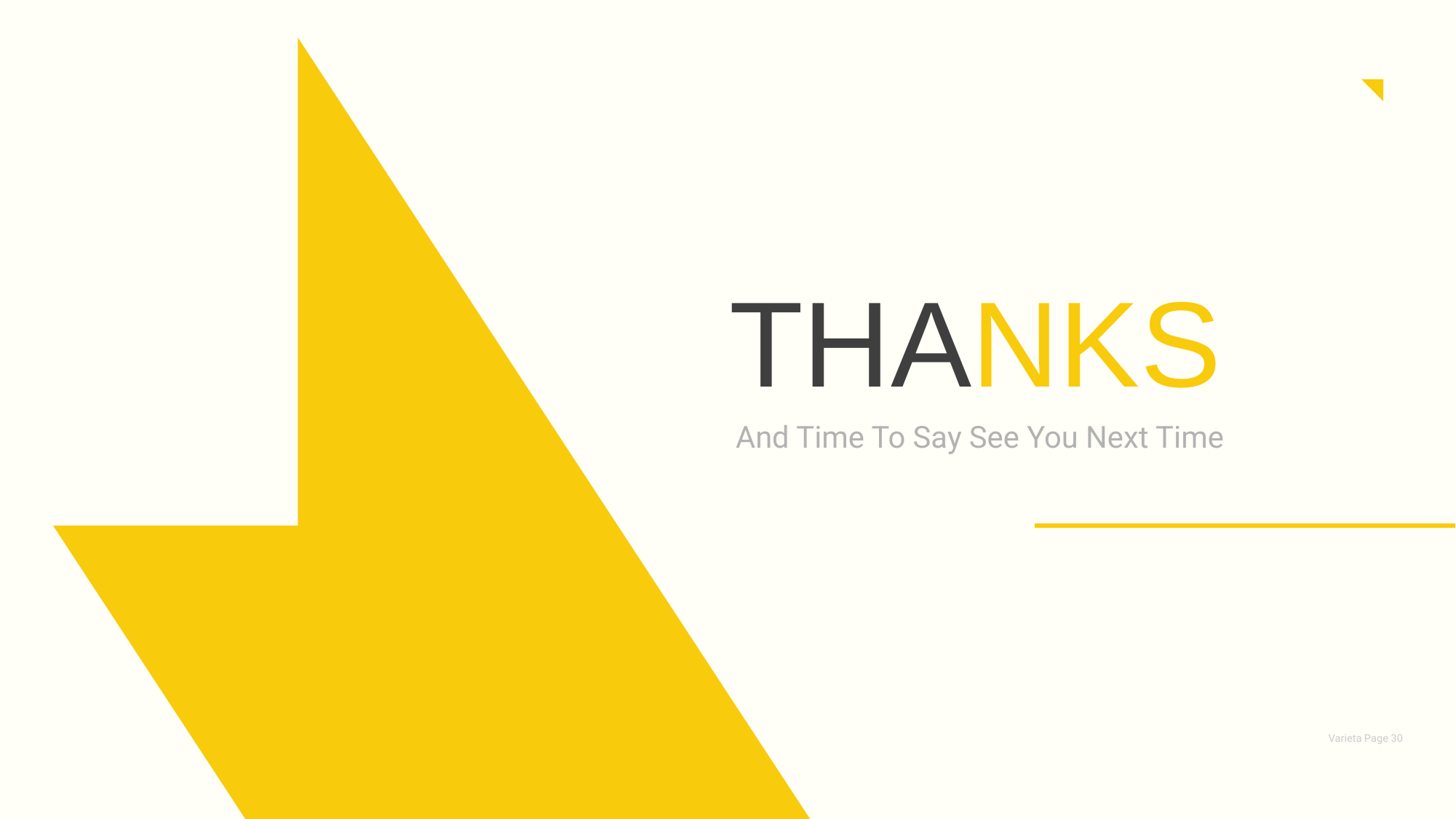

THANKS
And Time To Say See You Next Time
Varieta Page 30